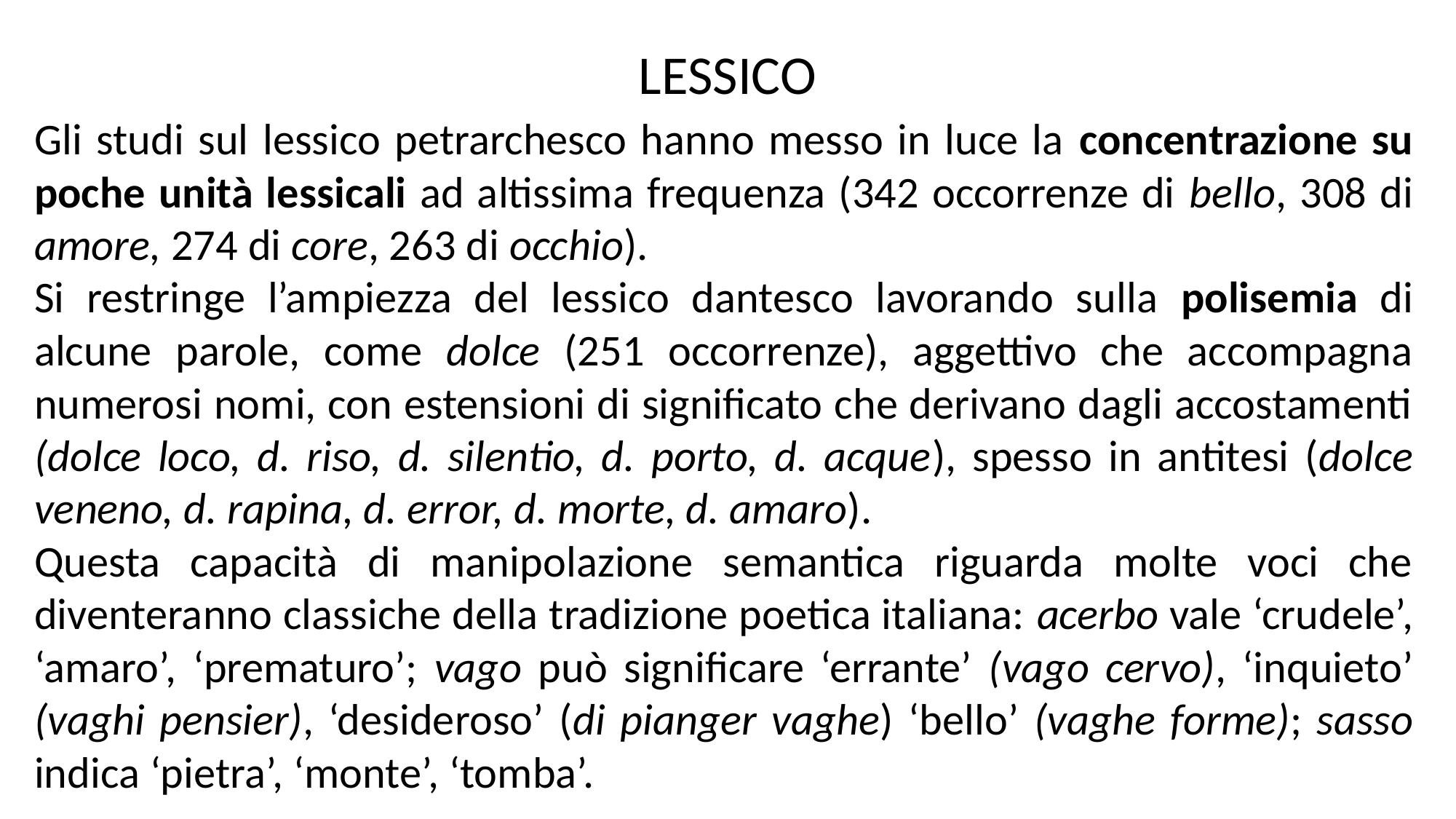

LESSICO
Gli studi sul lessico petrarchesco hanno messo in luce la concentrazione su poche unità lessicali ad altissima frequenza (342 occorrenze di bello, 308 di amore, 274 di core, 263 di occhio).
Si restringe l’ampiezza del lessico dantesco lavorando sulla polisemia di alcune parole, come dolce (251 occorrenze), aggettivo che accompagna numerosi nomi, con estensioni di significato che derivano dagli accostamenti (dolce loco, d. riso, d. silentio, d. porto, d. acque), spesso in antitesi (dolce veneno, d. rapina, d. error, d. morte, d. amaro).
Questa capacità di manipolazione semantica riguarda molte voci che diventeranno classiche della tradizione poetica italiana: acerbo vale ‘crudele’, ‘amaro’, ‘prematuro’; vago può significare ‘errante’ (vago cervo), ‘inquieto’ (vaghi pensier), ‘desideroso’ (di pianger vaghe) ‘bello’ (vaghe forme); sasso indica ‘pietra’, ‘monte’, ‘tomba’.